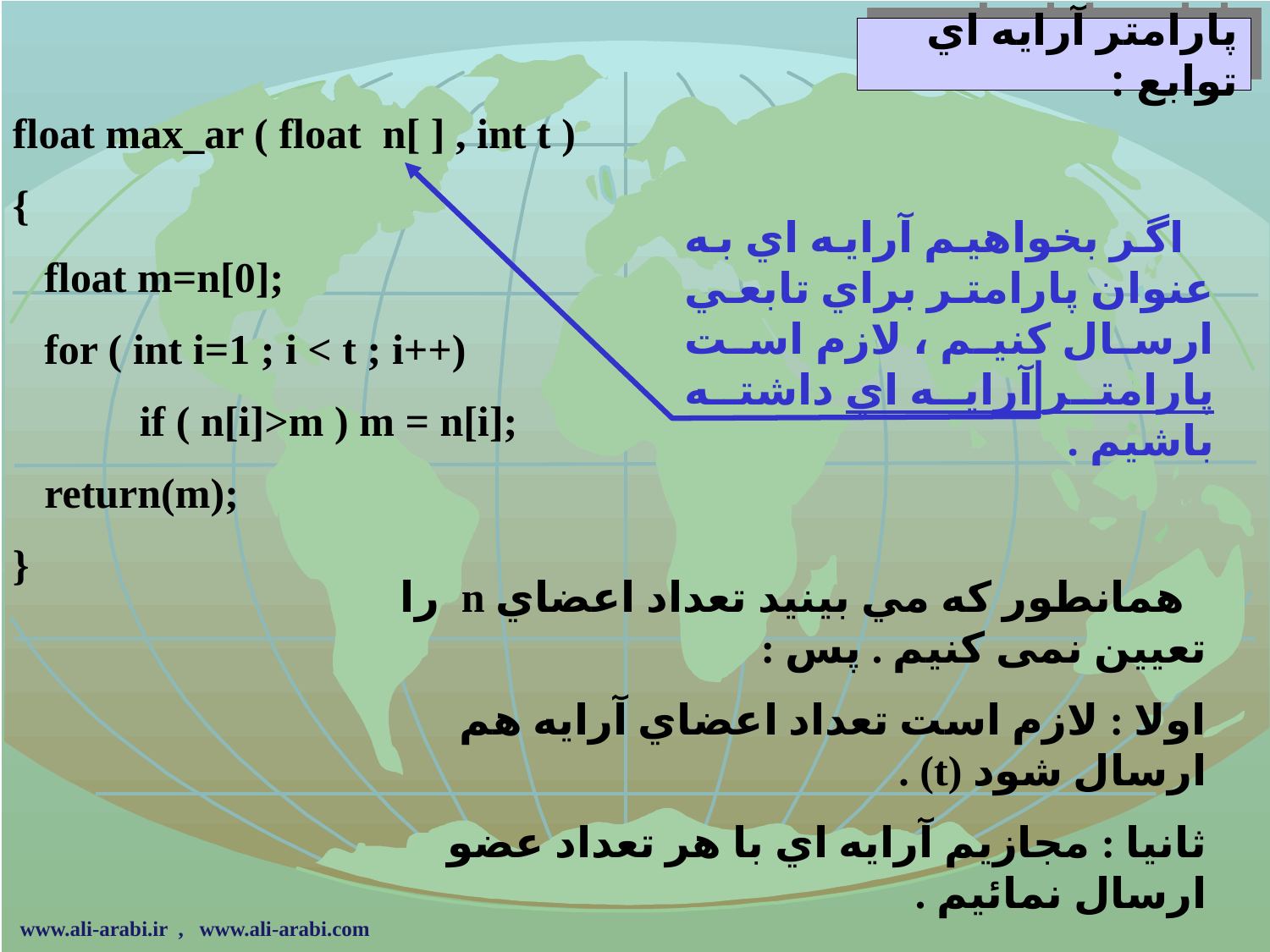

# پارامتر آرايه اي توابع :
float max_ar ( float  n[ ] , int t )
{
   float m=n[0];
   for ( int i=1 ; i < t ; i++)
	if ( n[i]>m ) m = n[i];
   return(m);
}

  اگر بخواهيم آرايه اي به عنوان پارامتر براي تابعي ارسال كنيم ، لازم است پارامتر آرايه اي داشته باشيم .
  همانطور كه مي بينيد تعداد اعضاي n  را تعيين نمی كنيم . پس :
اولا : لازم است تعداد اعضاي آرايه هم ارسال شود (t) .
ثانيا : مجازيم آرايه اي با هر تعداد عضو ارسال نمائيم .